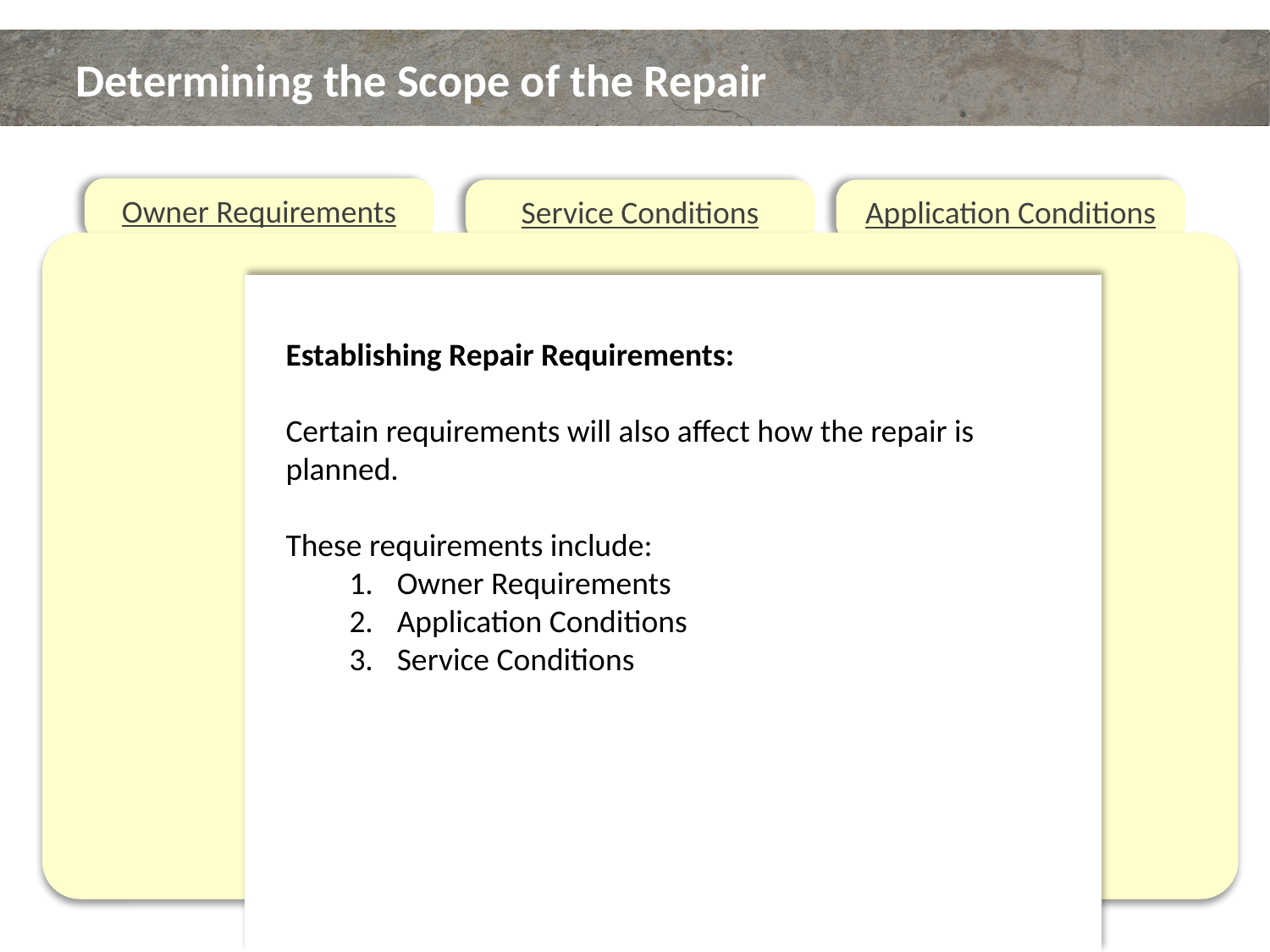

# Determining the Scope of the Repair
Owner Requirements
Service Conditions
Application Conditions

Establishing Repair Requirements:

Certain requirements will also affect how the repair is planned.

These requirements include:
Owner Requirements
Application Conditions
Service Conditions